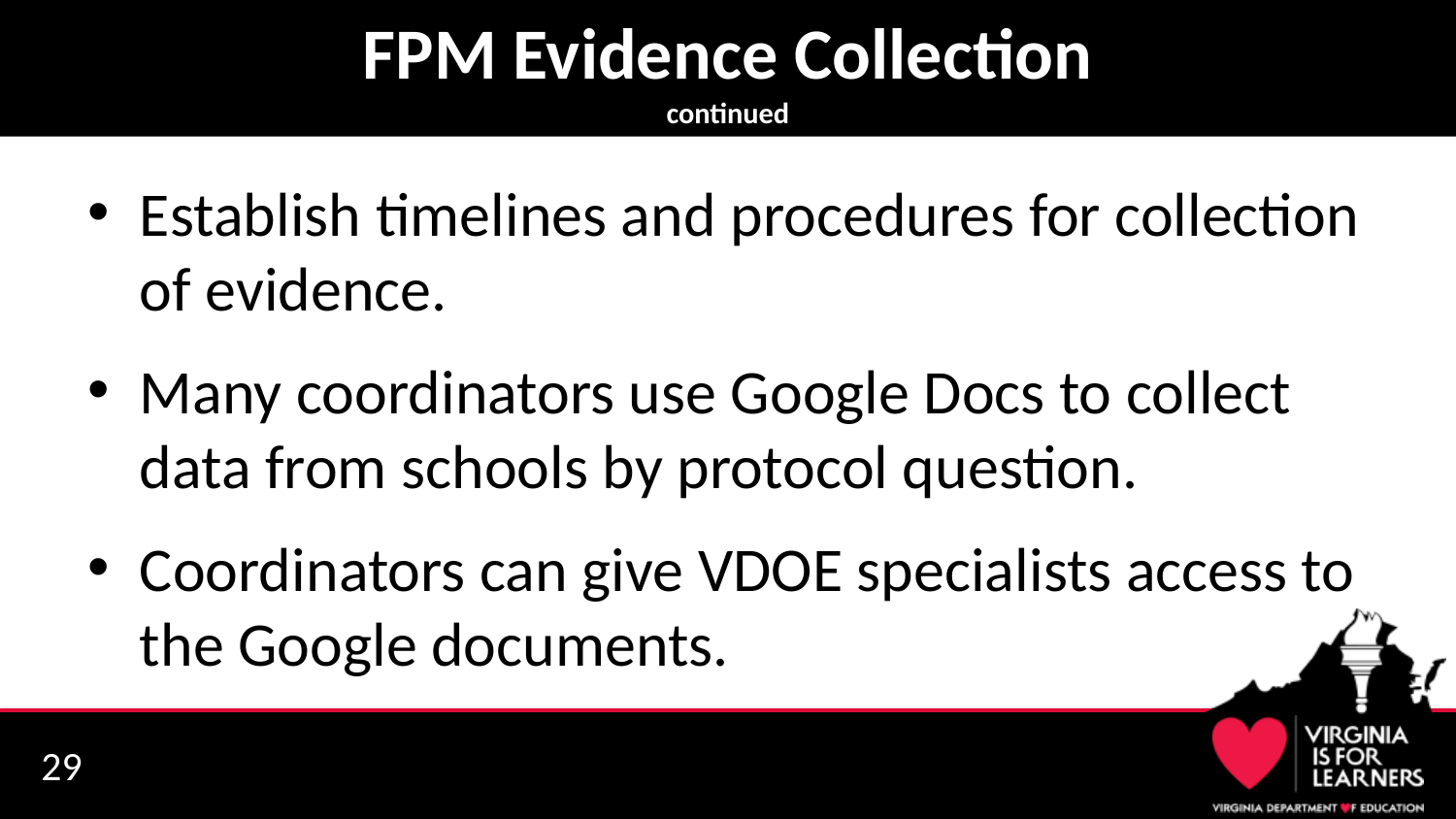

# FPM Evidence Collection continued
Establish timelines and procedures for collection of evidence.

Many coordinators use Google Docs to collect data from schools by protocol question.

Coordinators can give VDOE specialists access to the Google documents.